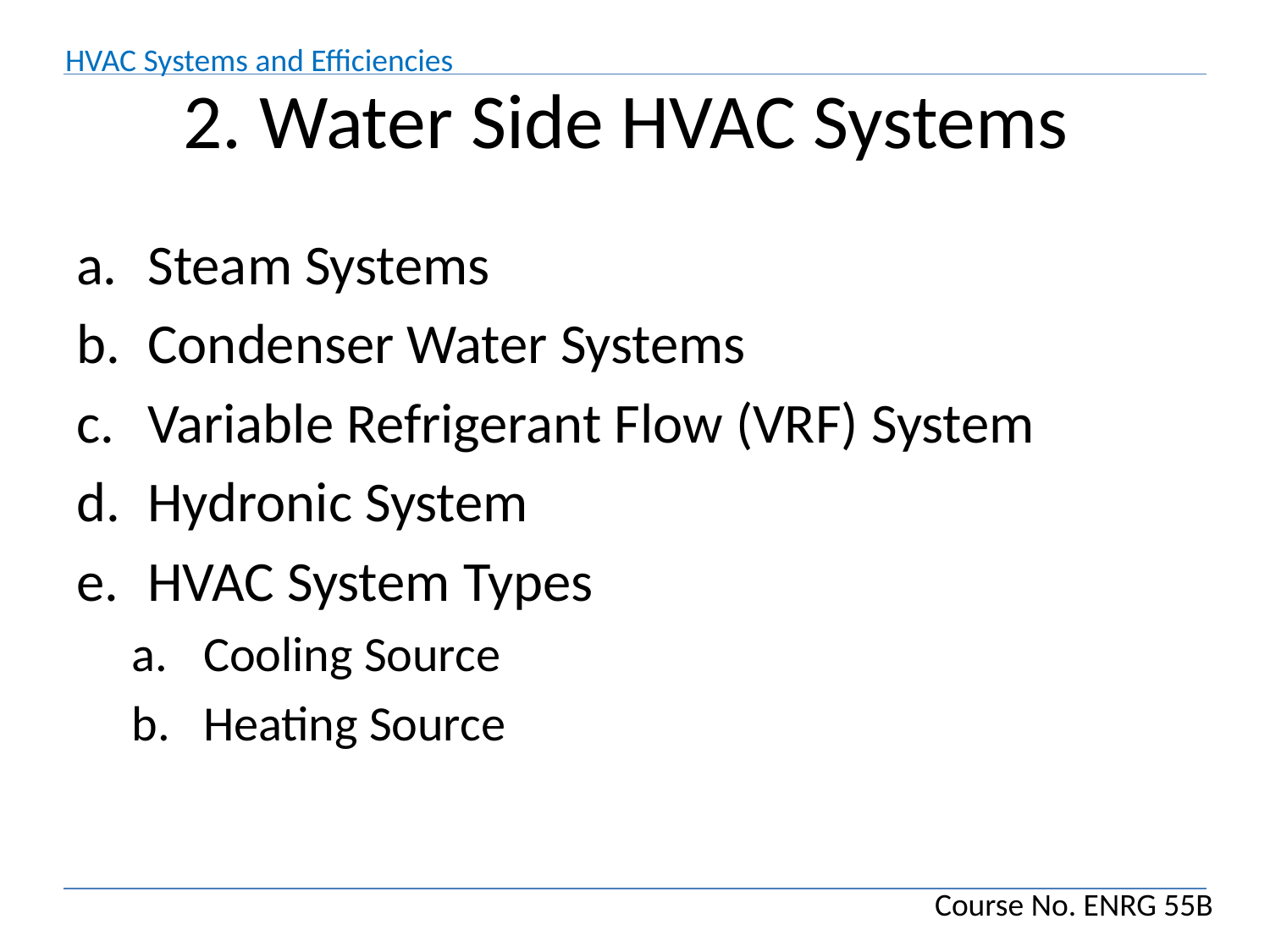

# 2. Water Side HVAC Systems
Steam Systems
Condenser Water Systems
Variable Refrigerant Flow (VRF) System
Hydronic System
HVAC System Types
Cooling Source
Heating Source